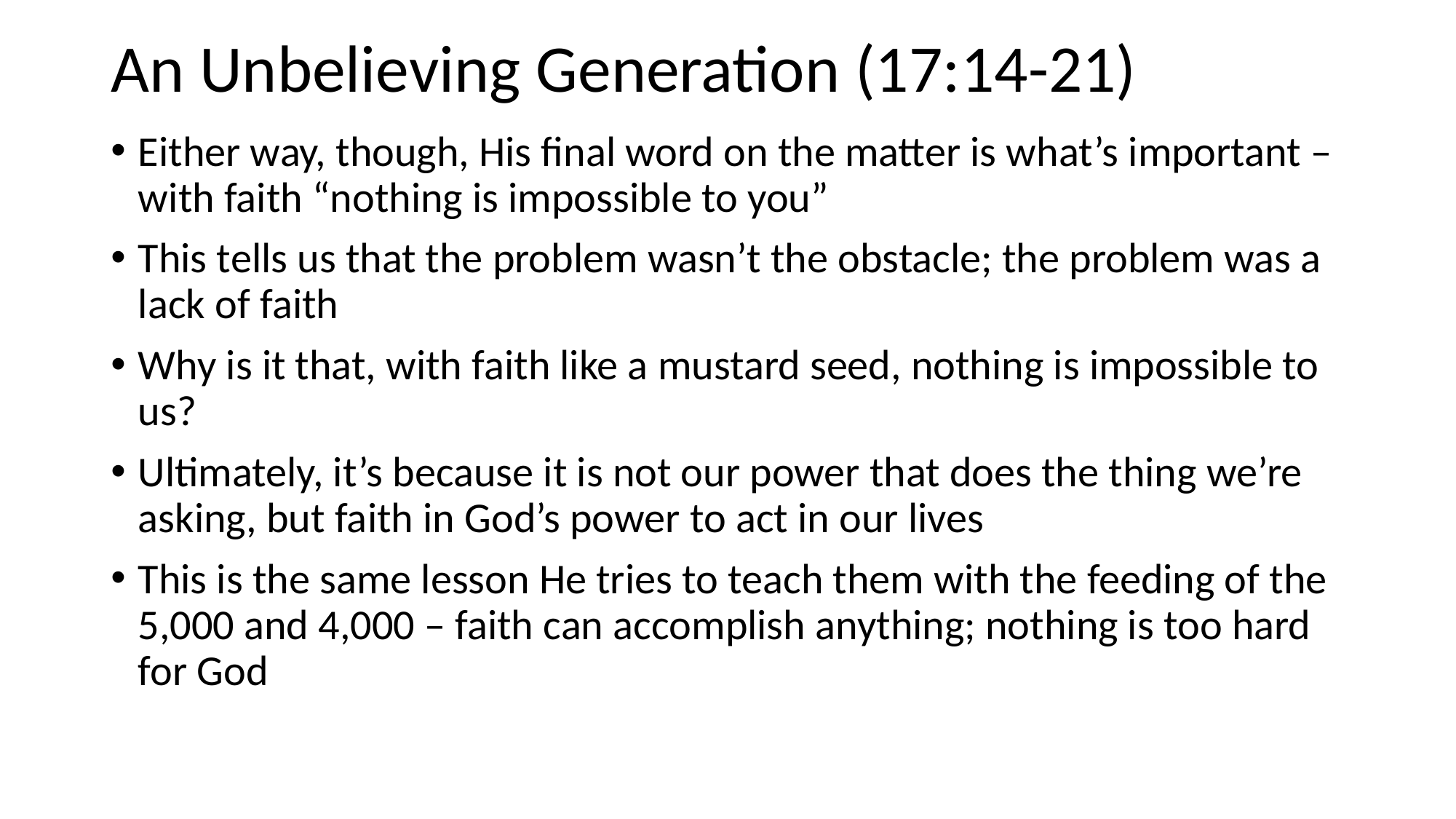

# An Unbelieving Generation (17:14-21)
Either way, though, His final word on the matter is what’s important – with faith “nothing is impossible to you”
This tells us that the problem wasn’t the obstacle; the problem was a lack of faith
Why is it that, with faith like a mustard seed, nothing is impossible to us?
Ultimately, it’s because it is not our power that does the thing we’re asking, but faith in God’s power to act in our lives
This is the same lesson He tries to teach them with the feeding of the 5,000 and 4,000 – faith can accomplish anything; nothing is too hard for God